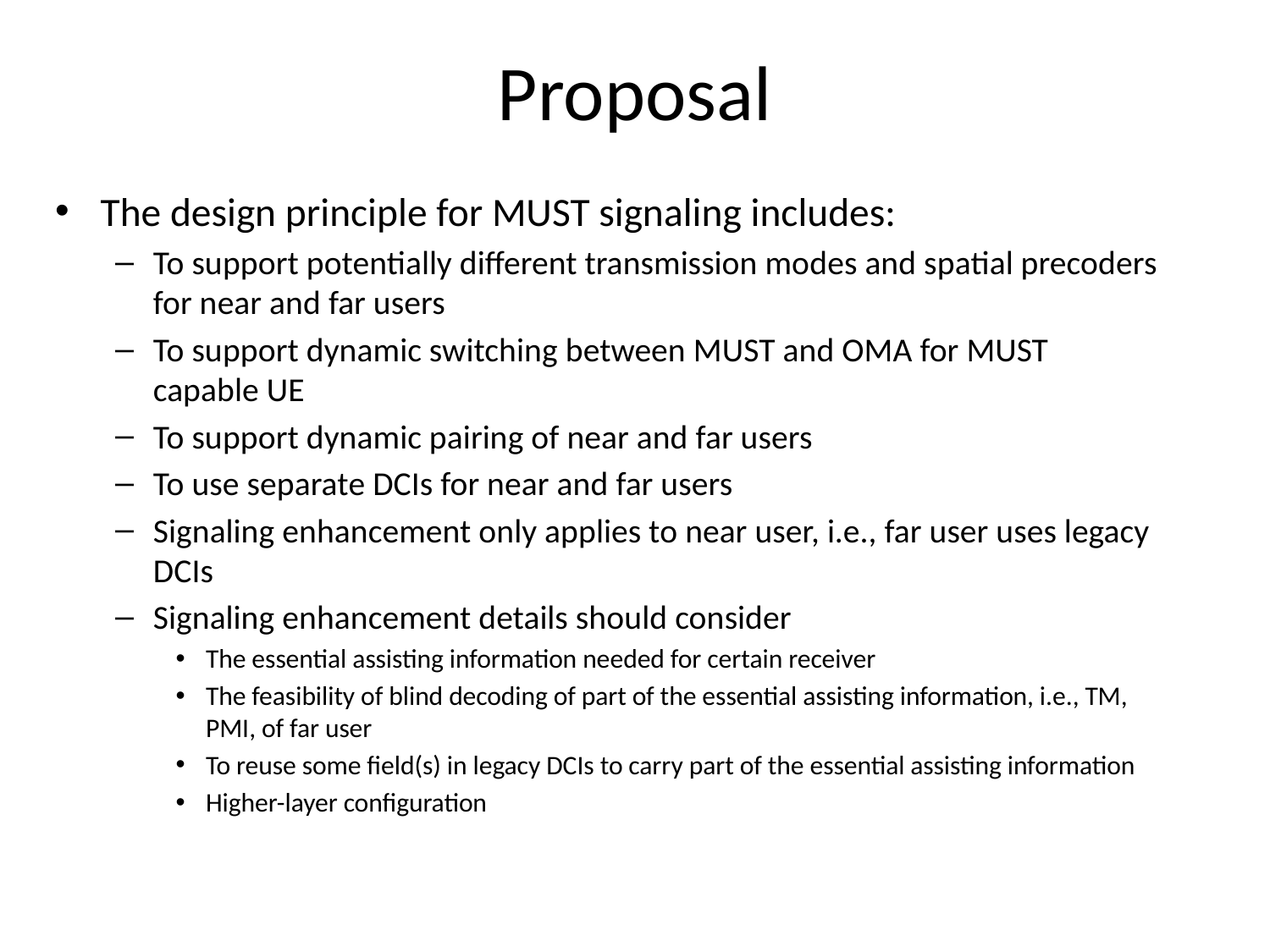

# Proposal

The design principle for MUST signaling includes:
To support potentially different transmission modes and spatial precoders for near and far users
To support dynamic switching between MUST and OMA for MUST capable UE
To support dynamic pairing of near and far users
To use separate DCIs for near and far users
Signaling enhancement only applies to near user, i.e., far user uses legacy DCIs
Signaling enhancement details should consider
The essential assisting information needed for certain receiver
The feasibility of blind decoding of part of the essential assisting information, i.e., TM, PMI, of far user
To reuse some field(s) in legacy DCIs to carry part of the essential assisting information
Higher-layer configuration